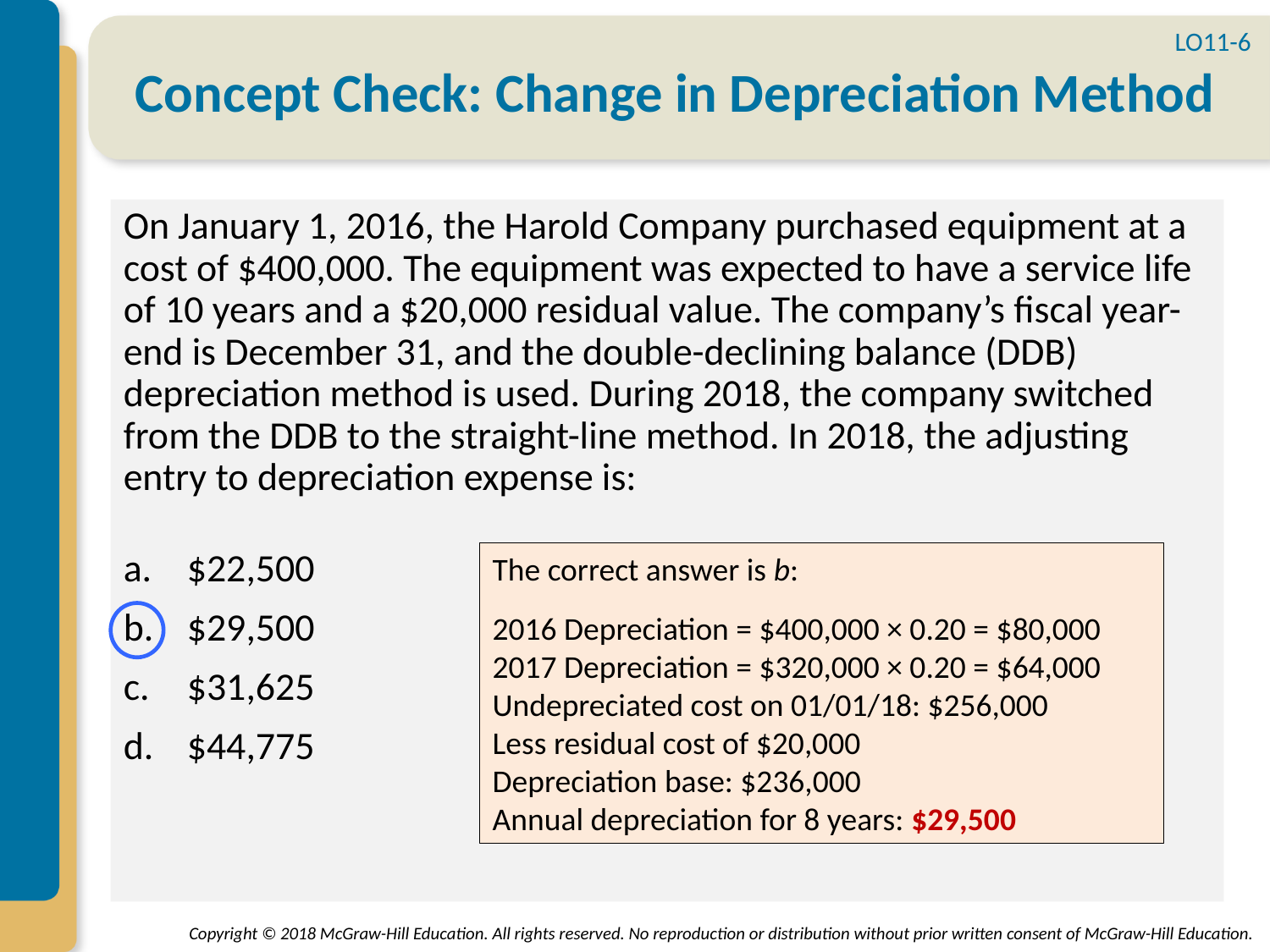

LO11-6
# Concept Check: Change in Depreciation Method
On January 1, 2016, the Harold Company purchased equipment at a cost of $400,000. The equipment was expected to have a service life of 10 years and a $20,000 residual value. The company’s fiscal year-end is December 31, and the double-declining balance (DDB) depreciation method is used. During 2018, the company switched from the DDB to the straight-line method. In 2018, the adjusting entry to depreciation expense is:
$22,500
$29,500
$31,625
$44,775

The correct answer is b:
2016 Depreciation = $400,000 × 0.20 = $80,000
2017 Depreciation = $320,000 × 0.20 = $64,000
Undepreciated cost on 01/01/18: $256,000
Less residual cost of $20,000
Depreciation base: $236,000
Annual depreciation for 8 years: $29,500